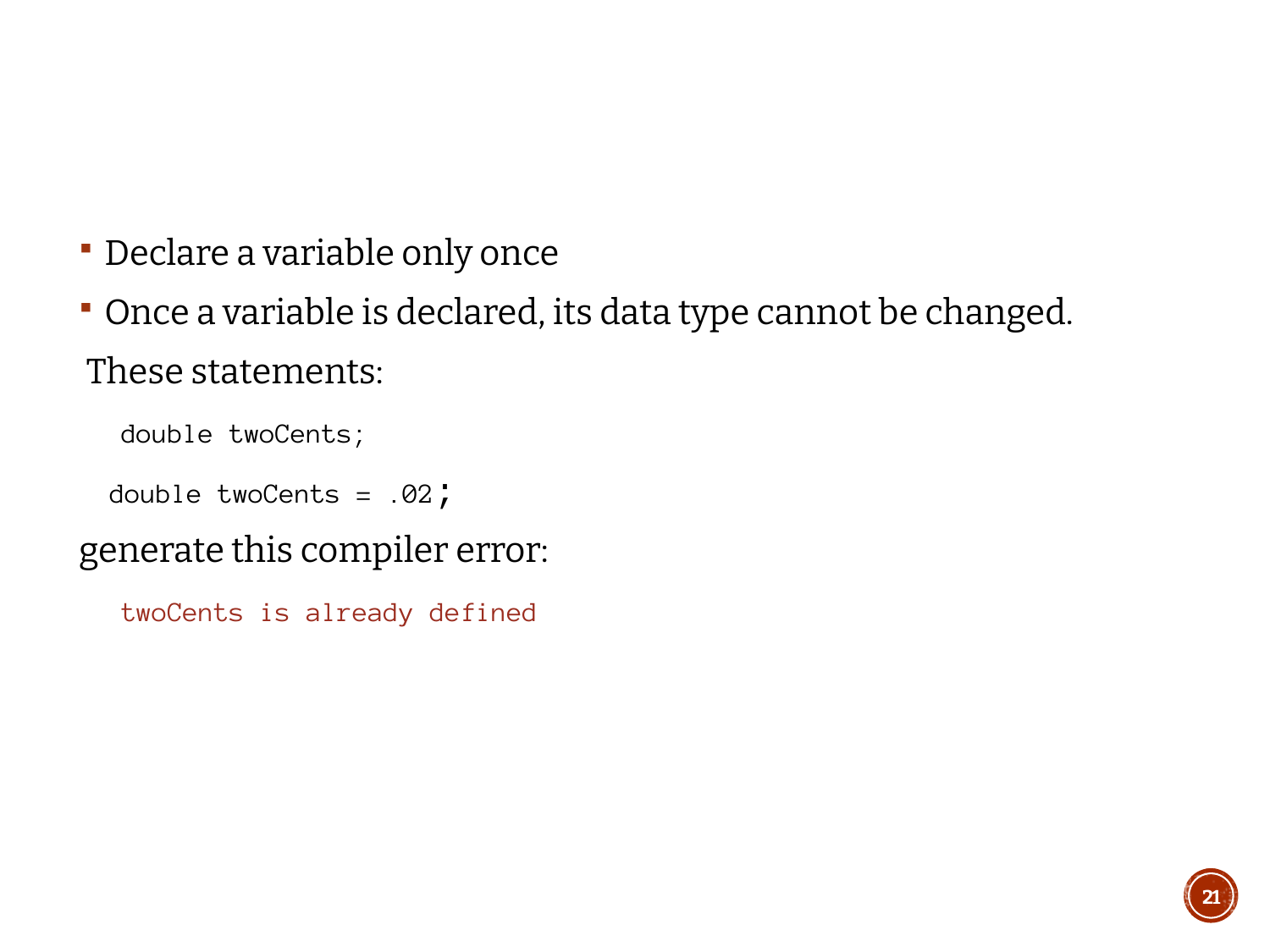

Declare a variable only once
Once a variable is declared, its data type cannot be changed.
 These statements:
  double twoCents;
  double twoCents = .02;
generate this compiler error:
  twoCents is already defined
21